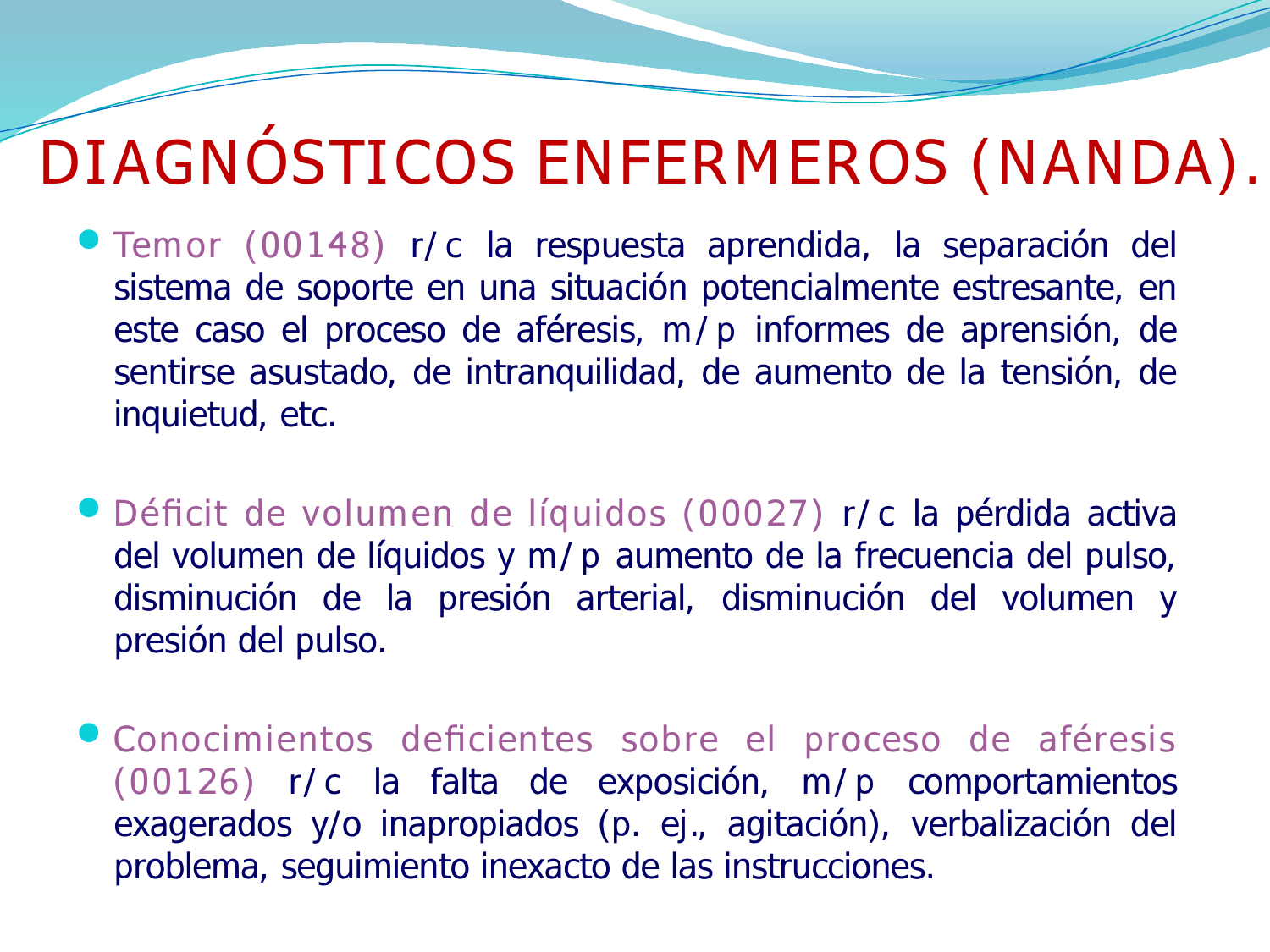

# DIAGNÓSTICOS ENFERMEROS (NANDA).
Temor (00148) r/c la respuesta aprendida, la separación del sistema de soporte en una situación potencialmente estresante, en este caso el proceso de aféresis, m/p informes de aprensión, de sentirse asustado, de intranquilidad, de aumento de la tensión, de inquietud, etc.

Déficit de volumen de líquidos (00027) r/c la pérdida activa del volumen de líquidos y m/p aumento de la frecuencia del pulso, disminución de la presión arterial, disminución del volumen y presión del pulso.

Conocimientos deficientes sobre el proceso de aféresis (00126) r/c la falta de exposición, m/p comportamientos exagerados y/o inapropiados (p. ej., agitación), verbalización del problema, seguimiento inexacto de las instrucciones.